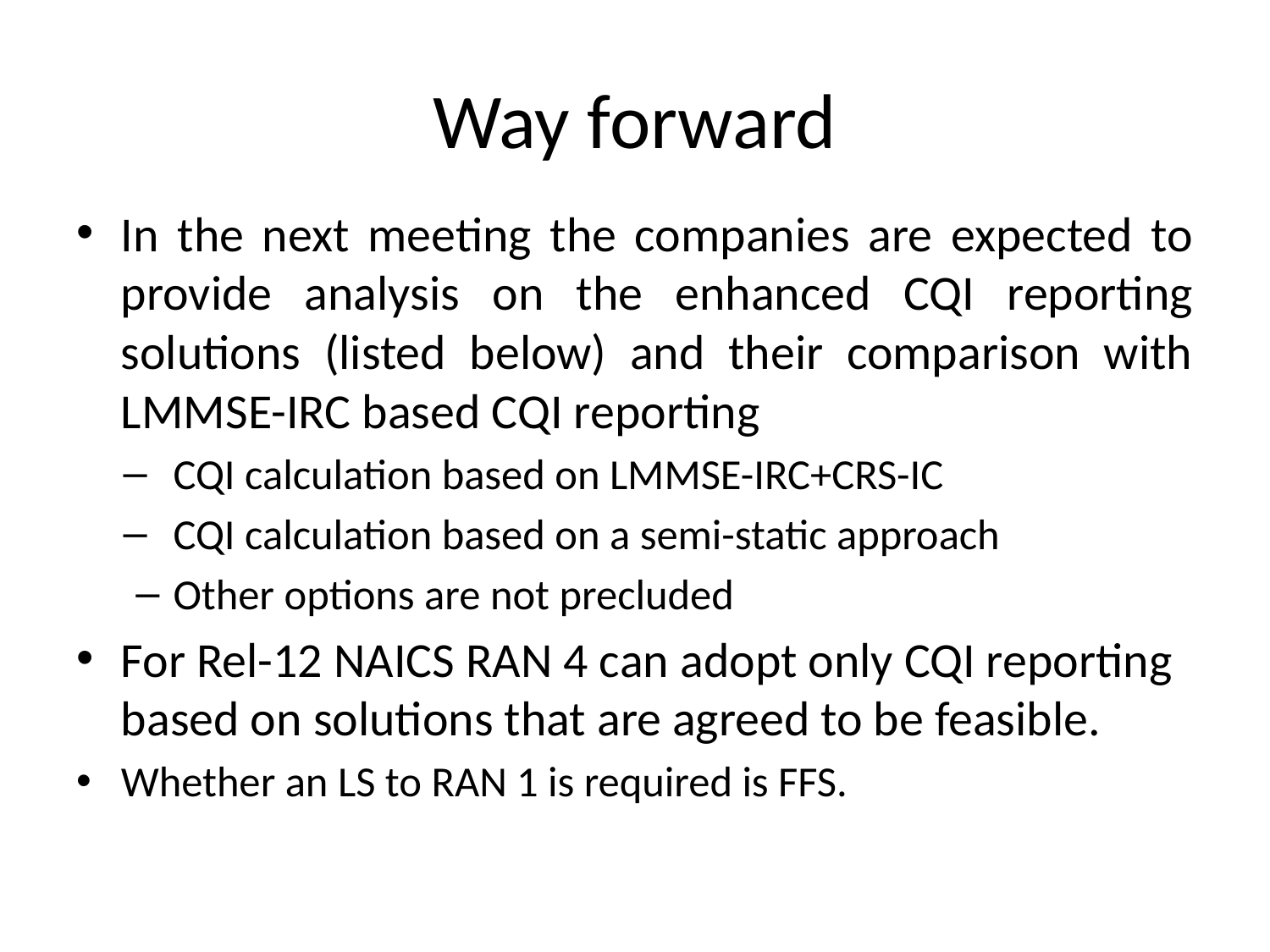

# Way forward
In the next meeting the companies are expected to provide analysis on the enhanced CQI reporting solutions (listed below) and their comparison with LMMSE-IRC based CQI reporting
CQI calculation based on LMMSE-IRC+CRS-IC
CQI calculation based on a semi-static approach
Other options are not precluded
For Rel-12 NAICS RAN 4 can adopt only CQI reporting based on solutions that are agreed to be feasible.
Whether an LS to RAN 1 is required is FFS.